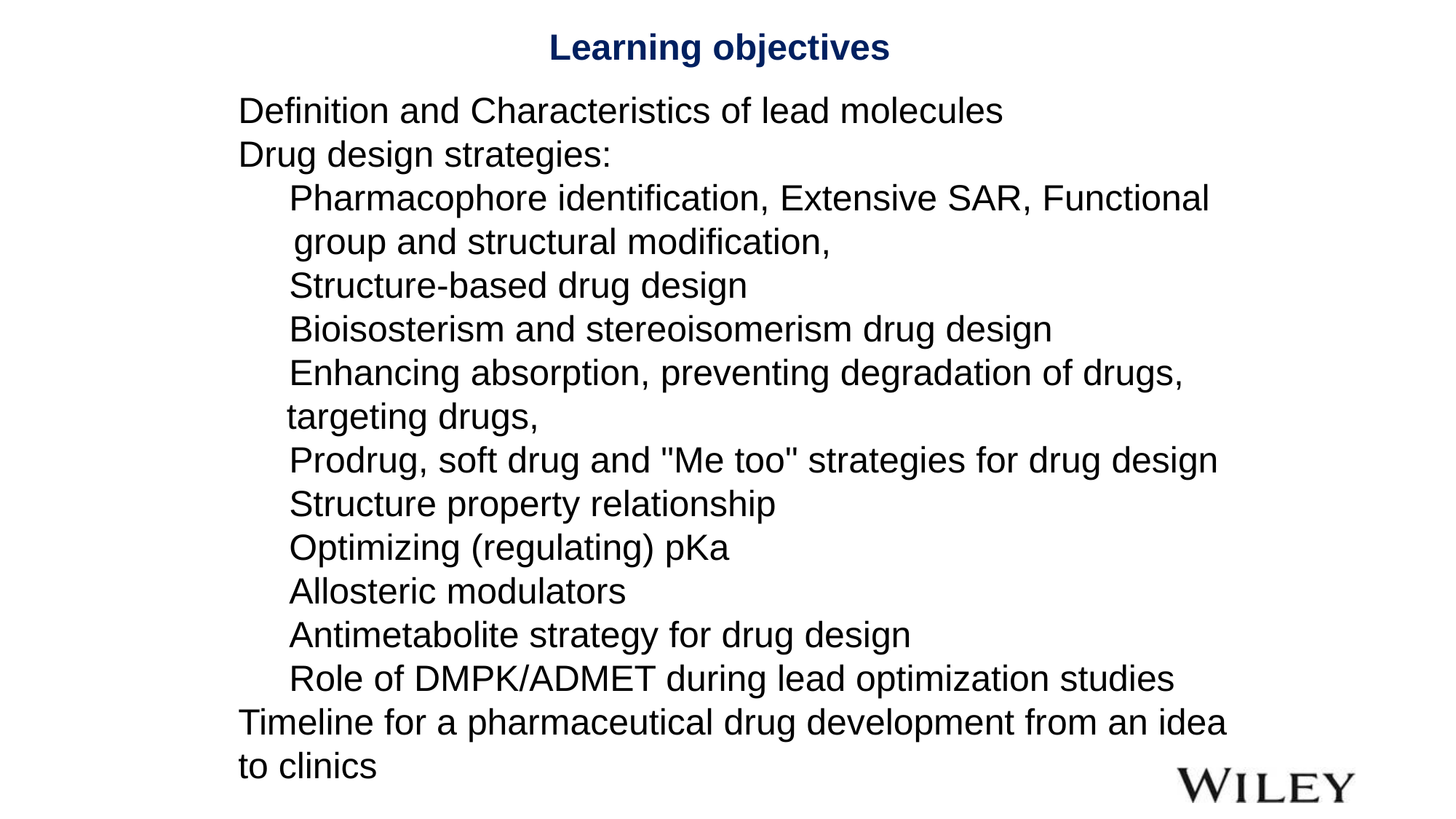

Learning objectives
Definition and Characteristics of lead molecules
Drug design strategies:
     Pharmacophore identification, Extensive SAR, Functional group and structural modification,
     Structure-based drug design
     Bioisosterism and stereoisomerism drug design
     Enhancing absorption, preventing degradation of drugs, targeting drugs,
     Prodrug, soft drug and "Me too" strategies for drug design
     Structure property relationship
     Optimizing (regulating) pKa
     Allosteric modulators
     Antimetabolite strategy for drug design
     Role of DMPK/ADMET during lead optimization studies
Timeline for a pharmaceutical drug development from an idea to clinics